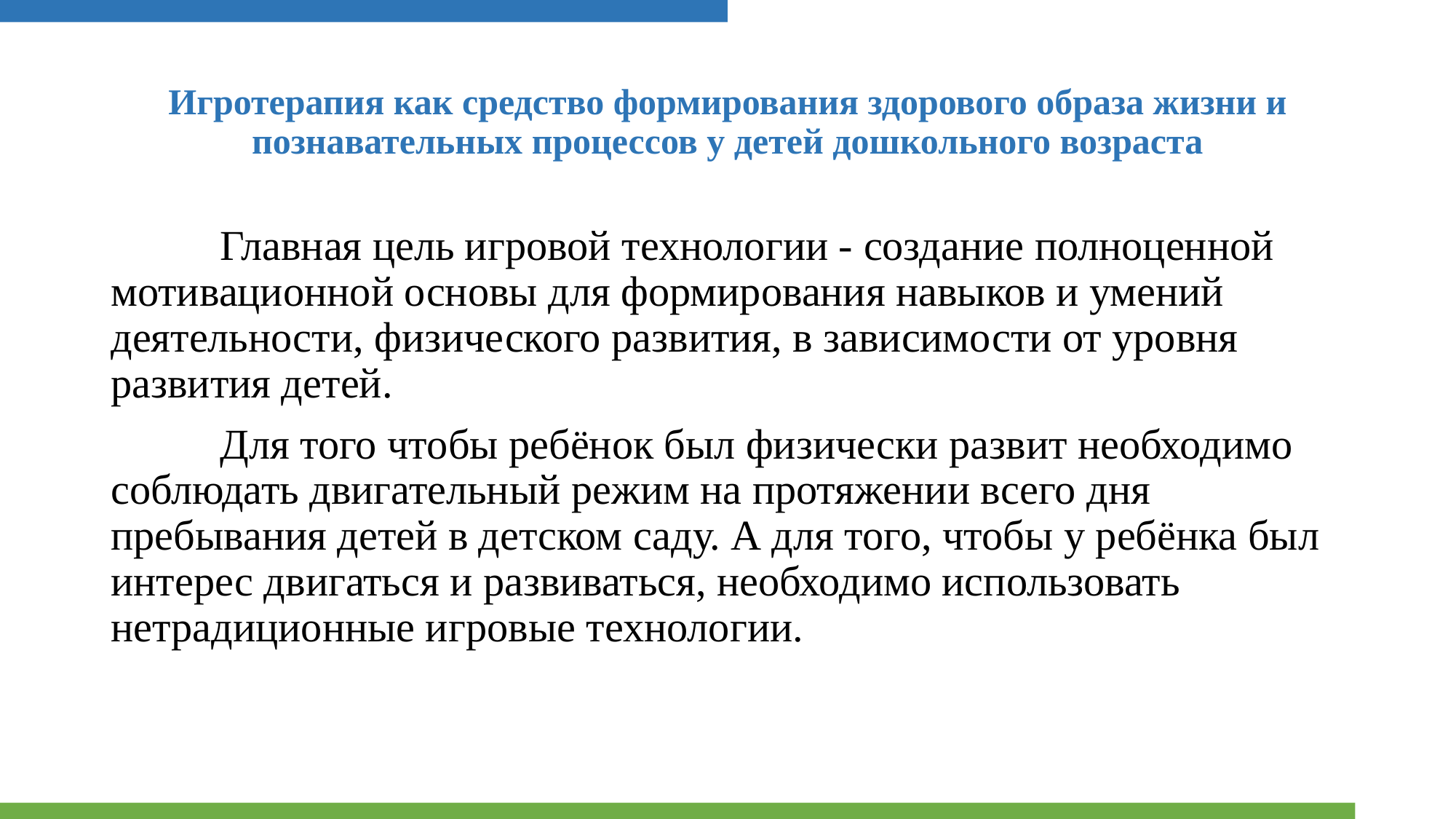

# Игротерапия как средство формирования здорового образа жизни и познавательных процессов у детей дошкольного возраста
	Главная цель игровой технологии - создание полноценной мотивационной основы для формирования навыков и умений деятельности, физического развития, в зависимости от уровня развития детей.
	Для того чтобы ребёнок был физически развит необходимо соблюдать двигательный режим на протяжении всего дня пребывания детей в детском саду. А для того, чтобы у ребёнка был интерес двигаться и развиваться, необходимо использовать нетрадиционные игровые технологии.